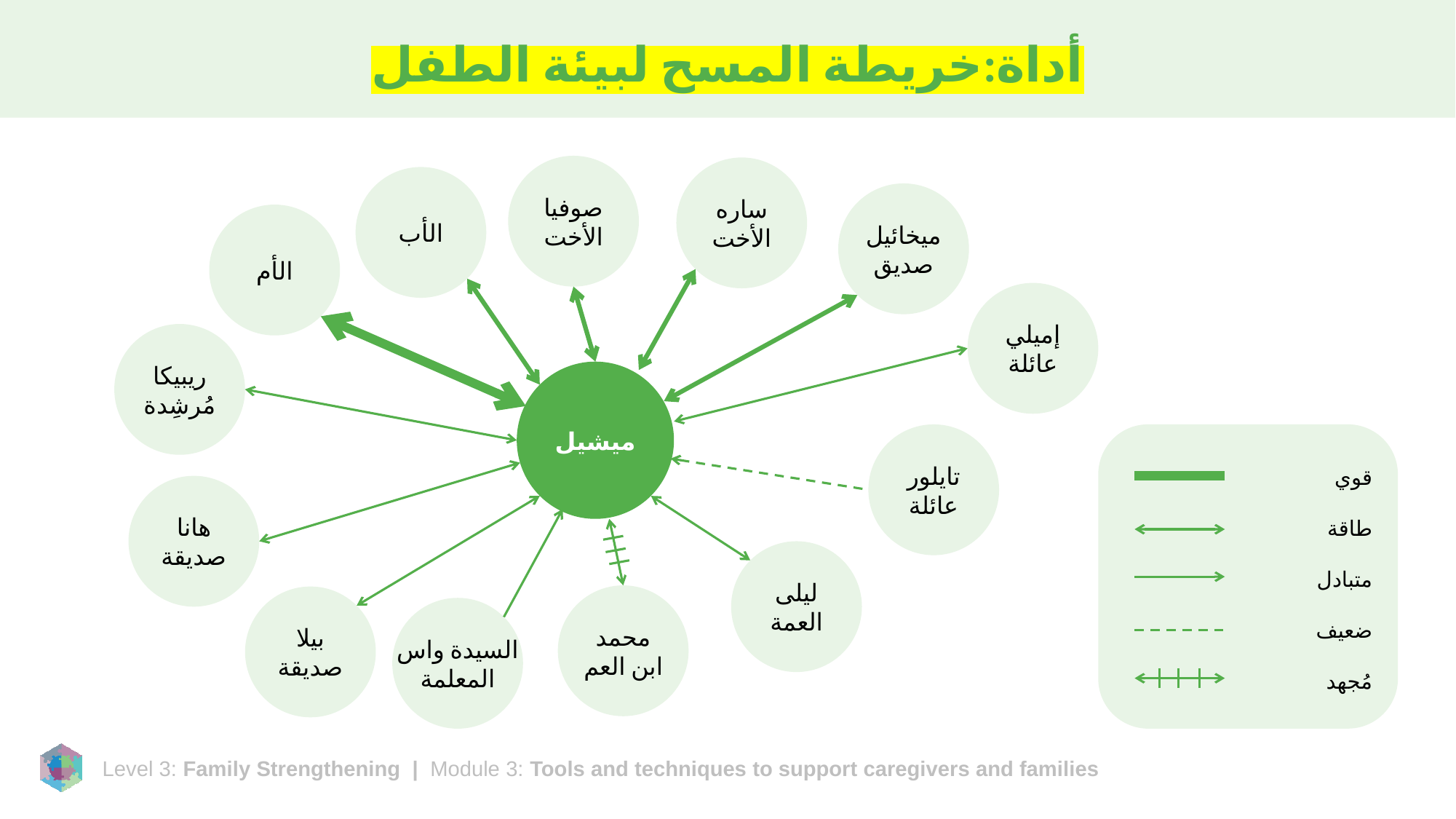

# أداة:خريطة المسح لبيئة الطفل
صوفيا
الأخت
ساره
الأخت
الأب
ميخائيل
صديق
الأم
إميلي
عائلة
ريبيكا
مُرشِدة
ميشيل
تايلور
عائلة

قوي

طاقة

متبادل

ضعيف

مُجهد
هانا
صديقة
ليلى
العمة
محمد
ابن العم
بيلا
صديقة
السيدة واس
المعلمة